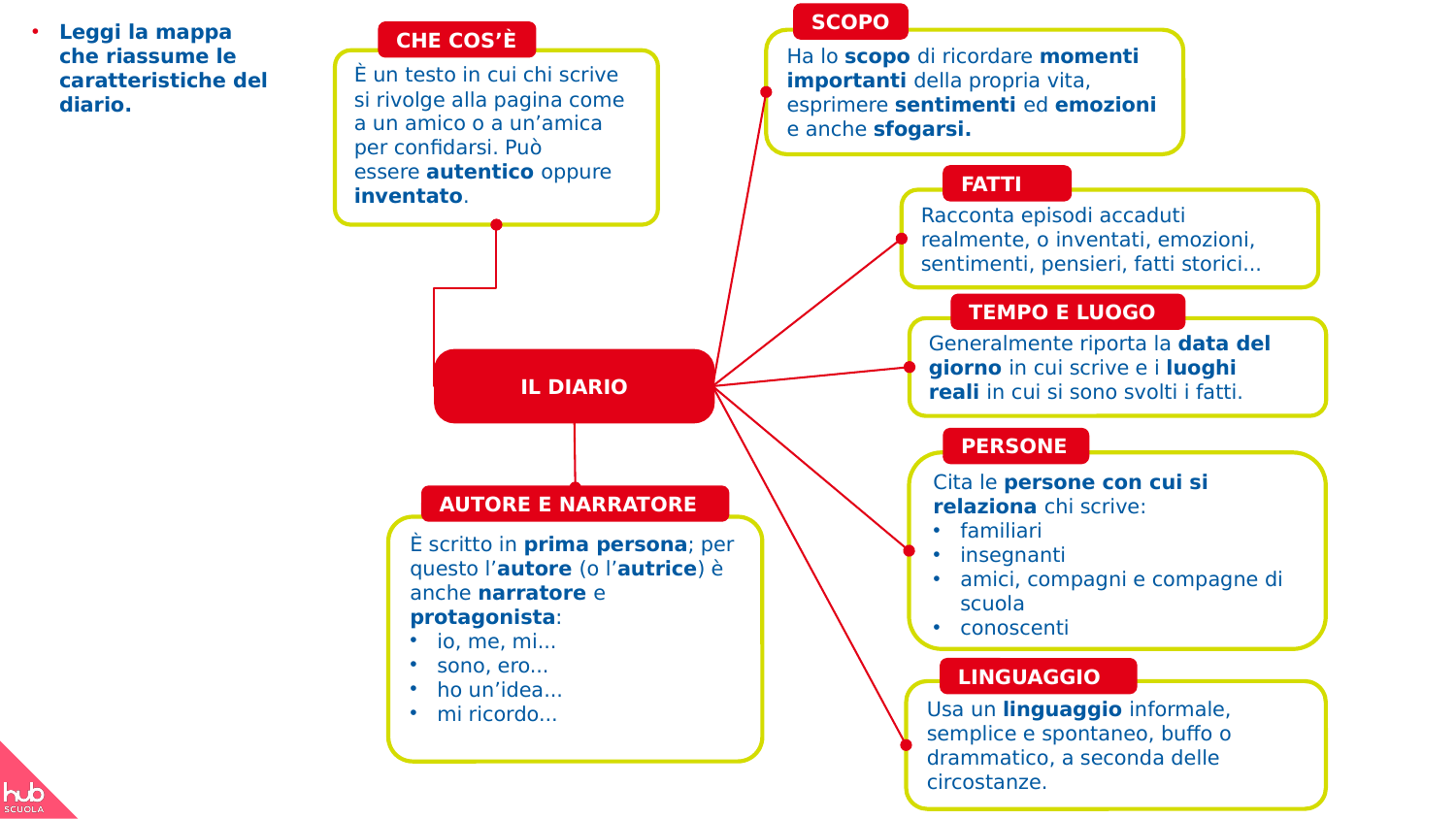

SCOPO
Ha lo scopo di ricordare momenti
importanti della propria vita,
esprimere sentimenti ed emozioni
e anche sfogarsi.
Leggi la mappa che riassume le caratteristiche del diario.
CHE COS’È
È un testo in cui chi scrive
si rivolge alla pagina come
a un amico o a un’amica
per confidarsi. Può
essere autentico oppure
inventato.
FATTI
Racconta episodi accaduti
realmente, o inventati, emozioni,
sentimenti, pensieri, fatti storici...
TEMPO E LUOGO
Generalmente riporta la data del
giorno in cui scrive e i luoghi
reali in cui si sono svolti i fatti.
IL DIARIO
PERSONE
Cita le persone con cui si
relaziona chi scrive:
familiari
insegnanti
amici, compagni e compagne di scuola
conoscenti
AUTORE E NARRATORE
È scritto in prima persona; per questo l’autore (o l’autrice) è anche narratore e protagonista:
io, me, mi...
sono, ero...
ho un’idea...
mi ricordo...
LINGUAGGIO
Usa un linguaggio informale,
semplice e spontaneo, buffo o
drammatico, a seconda delle
circostanze.